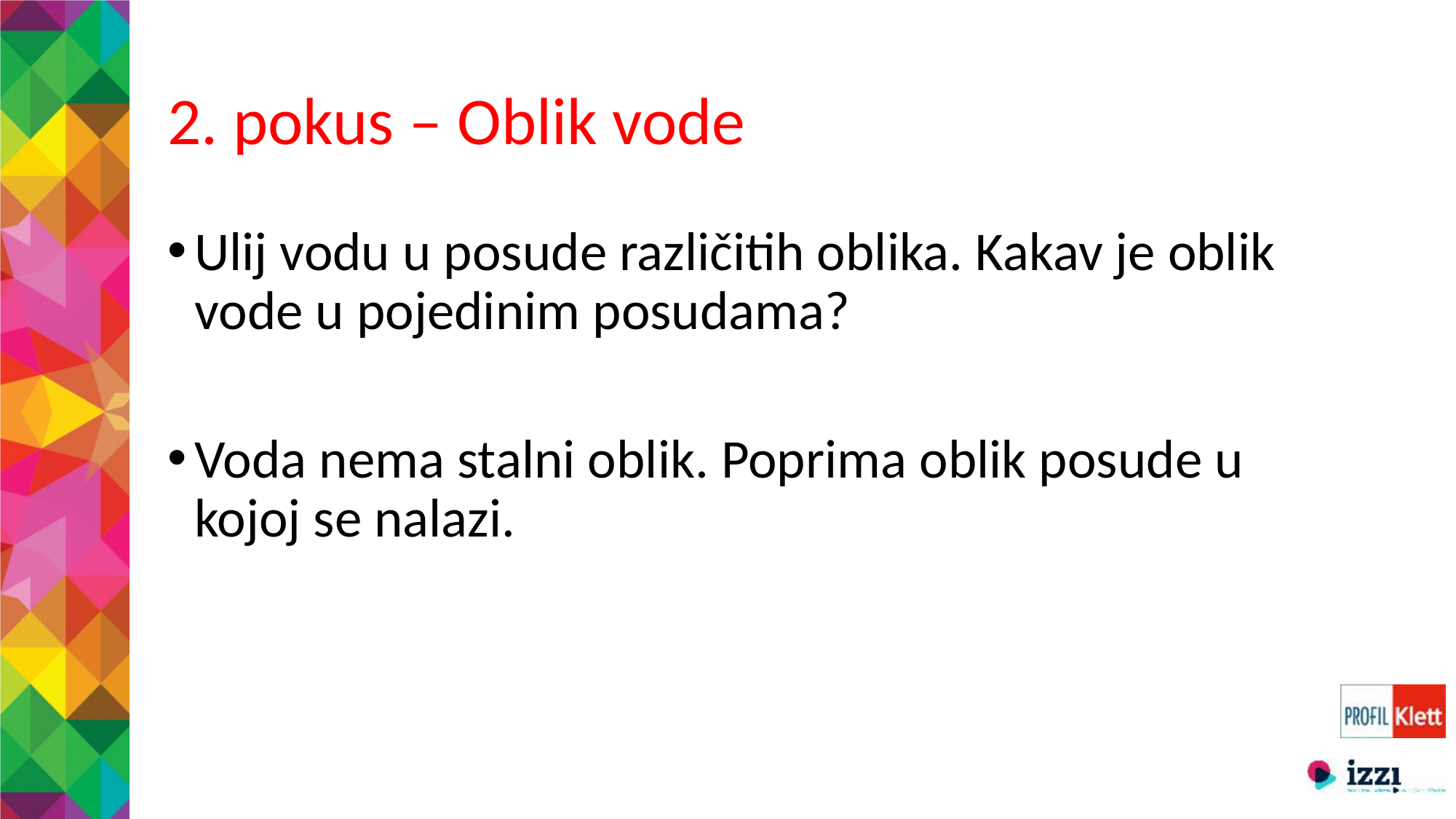

# 2. pokus – Oblik vode
Ulij vodu u posude različitih oblika. Kakav je oblik vode u pojedinim posudama?

Voda nema stalni oblik. Poprima oblik posude u kojoj se nalazi.